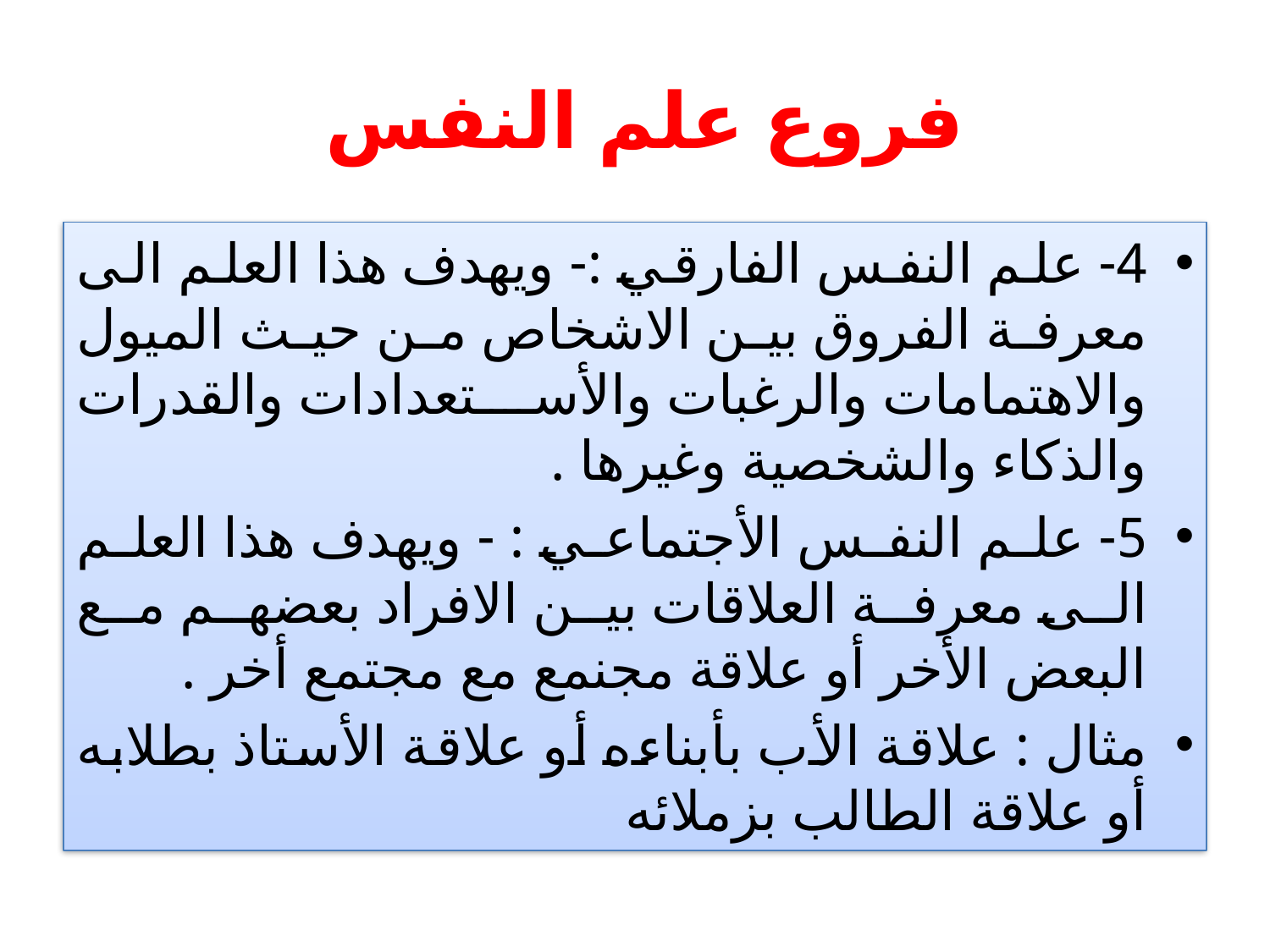

# فروع علم النفس
4- علم النفس الفارقي :- ويهدف هذا العلم الى معرفة الفروق بين الاشخاص من حيث الميول والاهتمامات والرغبات والأستعدادات والقدرات والذكاء والشخصية وغيرها .
5- علم النفس الأجتماعي : - ويهدف هذا العلم الى معرفة العلاقات بين الافراد بعضهم مع البعض الأخر أو علاقة مجنمع مع مجتمع أخر .
مثال : علاقة الأب بأبناءه أو علاقة الأستاذ بطلابه أو علاقة الطالب بزملائه